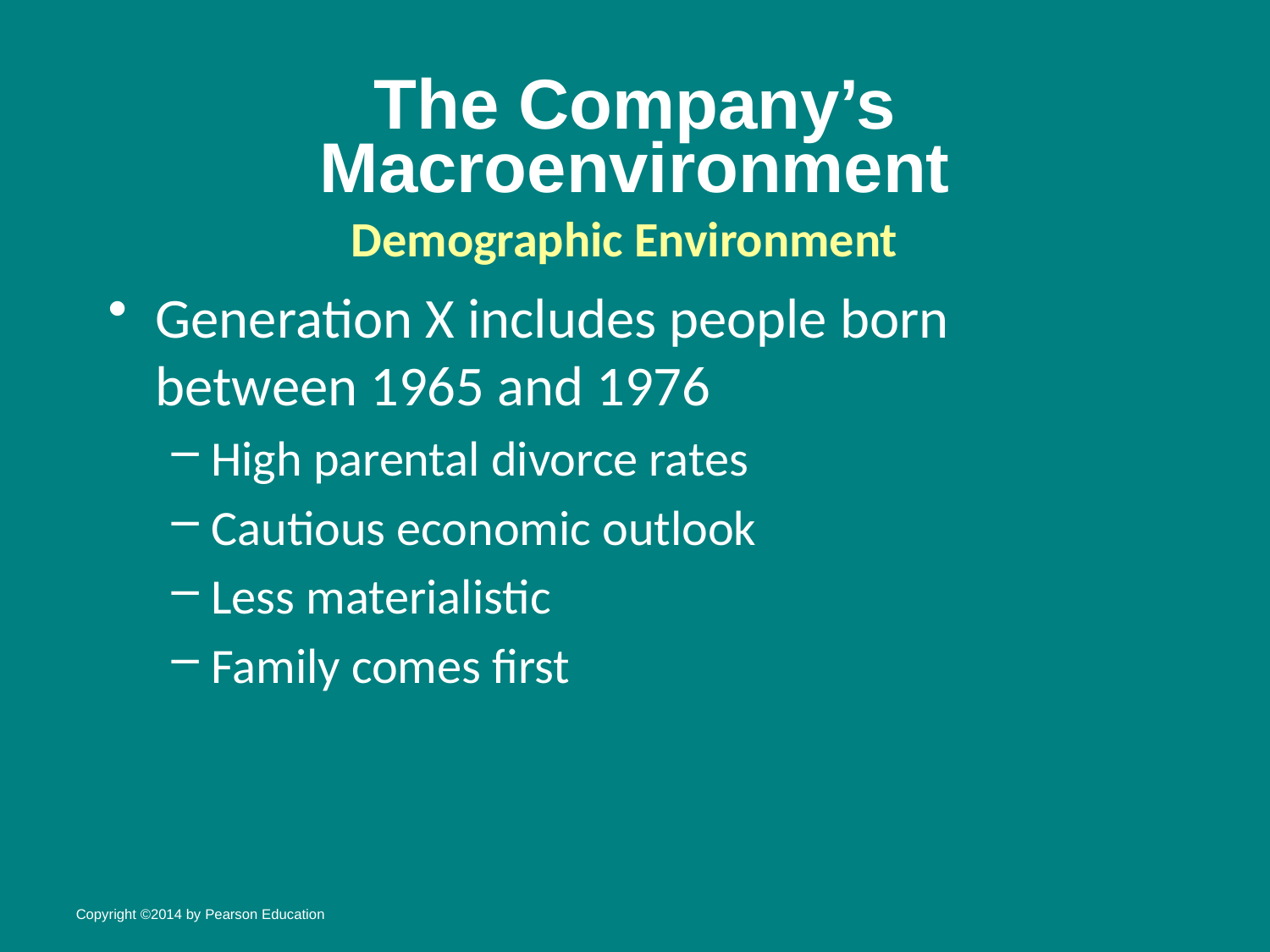

# The Company’s Macroenvironment
Demographic Environment
Generation X includes people born between 1965 and 1976
High parental divorce rates
Cautious economic outlook
Less materialistic
Family comes first
Copyright ©2014 by Pearson Education